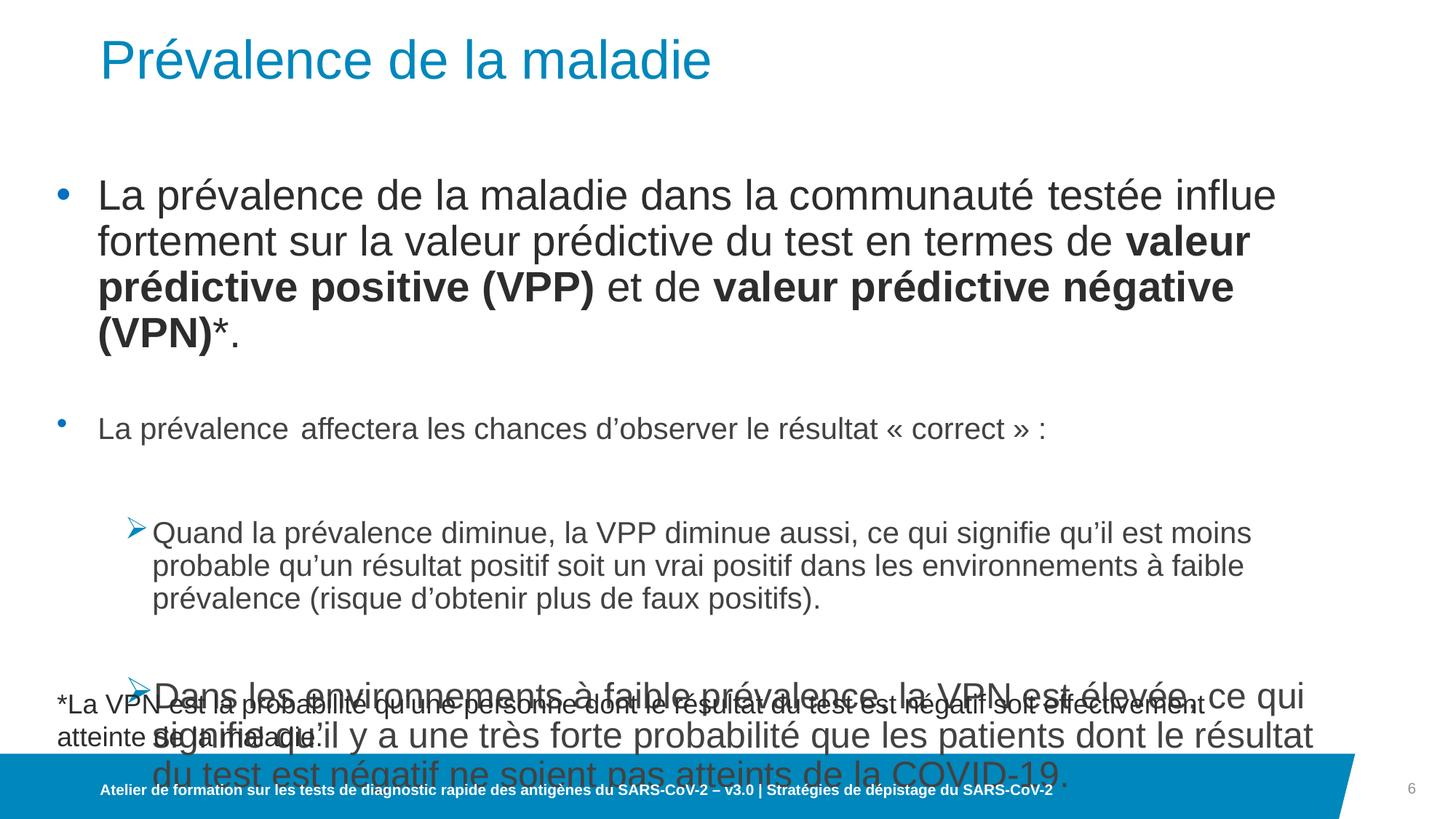

# Prévalence de la maladie
La prévalence de la maladie dans la communauté testée influe fortement sur la valeur prédictive du test en termes de valeur prédictive positive (VPP) et de valeur prédictive négative (VPN)*.

La prévalence affectera les chances d’observer le résultat « correct » :

Quand la prévalence diminue, la VPP diminue aussi, ce qui signifie qu’il est moins probable qu’un résultat positif soit un vrai positif dans les environnements à faible prévalence (risque d’obtenir plus de faux positifs).

Dans les environnements à faible prévalence, la VPN est élevée, ce qui signifie qu’il y a une très forte probabilité que les patients dont le résultat du test est négatif ne soient pas atteints de la COVID-19.

*La VPN est la probabilité qu’une personne dont le résultat du test est négatif soit effectivement atteinte de la maladie.

6
Atelier de formation sur les tests de diagnostic rapide des antigènes du SARS-CoV-2 – v3.0 | Stratégies de dépistage du SARS-CoV-2